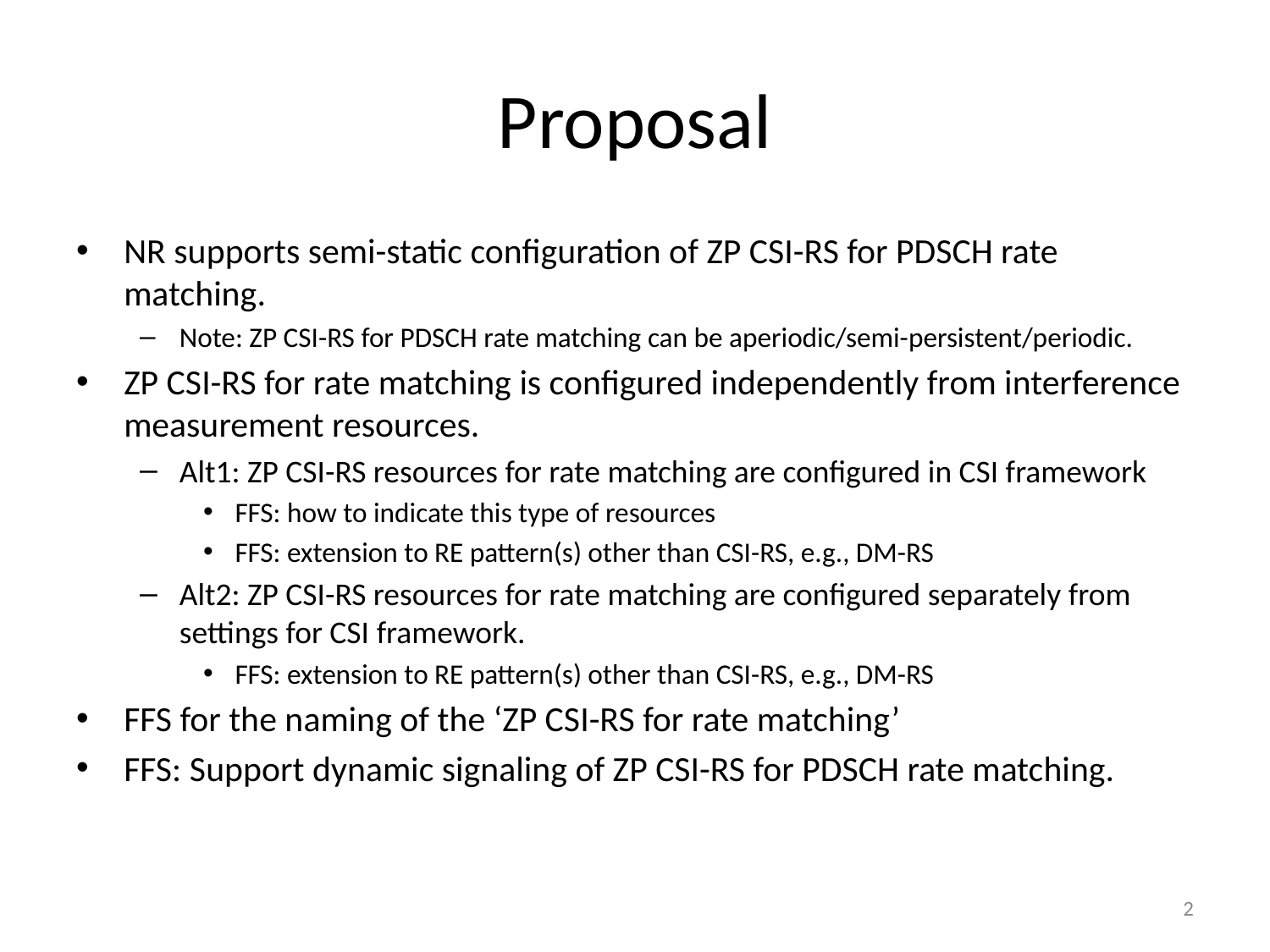

# Proposal
NR supports semi-static configuration of ZP CSI-RS for PDSCH rate matching.
Note: ZP CSI-RS for PDSCH rate matching can be aperiodic/semi-persistent/periodic.
ZP CSI-RS for rate matching is configured independently from interference measurement resources.
Alt1: ZP CSI-RS resources for rate matching are configured in CSI framework
FFS: how to indicate this type of resources
FFS: extension to RE pattern(s) other than CSI-RS, e.g., DM-RS
Alt2: ZP CSI-RS resources for rate matching are configured separately from settings for CSI framework.
FFS: extension to RE pattern(s) other than CSI-RS, e.g., DM-RS
FFS for the naming of the ‘ZP CSI-RS for rate matching’
FFS: Support dynamic signaling of ZP CSI-RS for PDSCH rate matching.
2